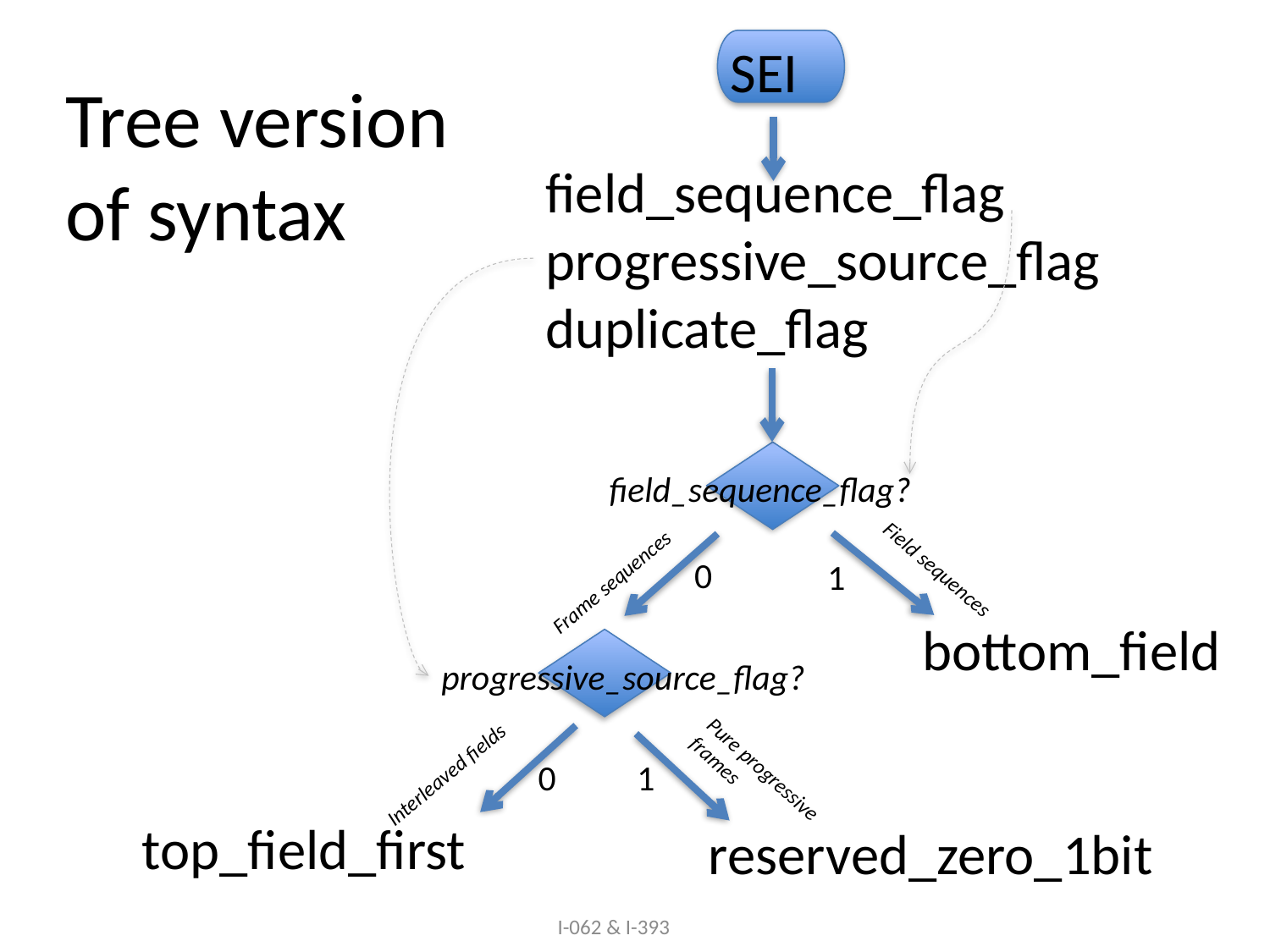

# Tree version of syntax

SEI
field_sequence_flag
progressive_source_flag
duplicate_flag

field_sequence_flag?
Frame sequences
0
1
Field sequences
bottom_field

progressive_source_flag?
Interleaved fields
0
1
Pure progressive
frames
top_field_first
reserved_zero_1bit
I-062 & I-393